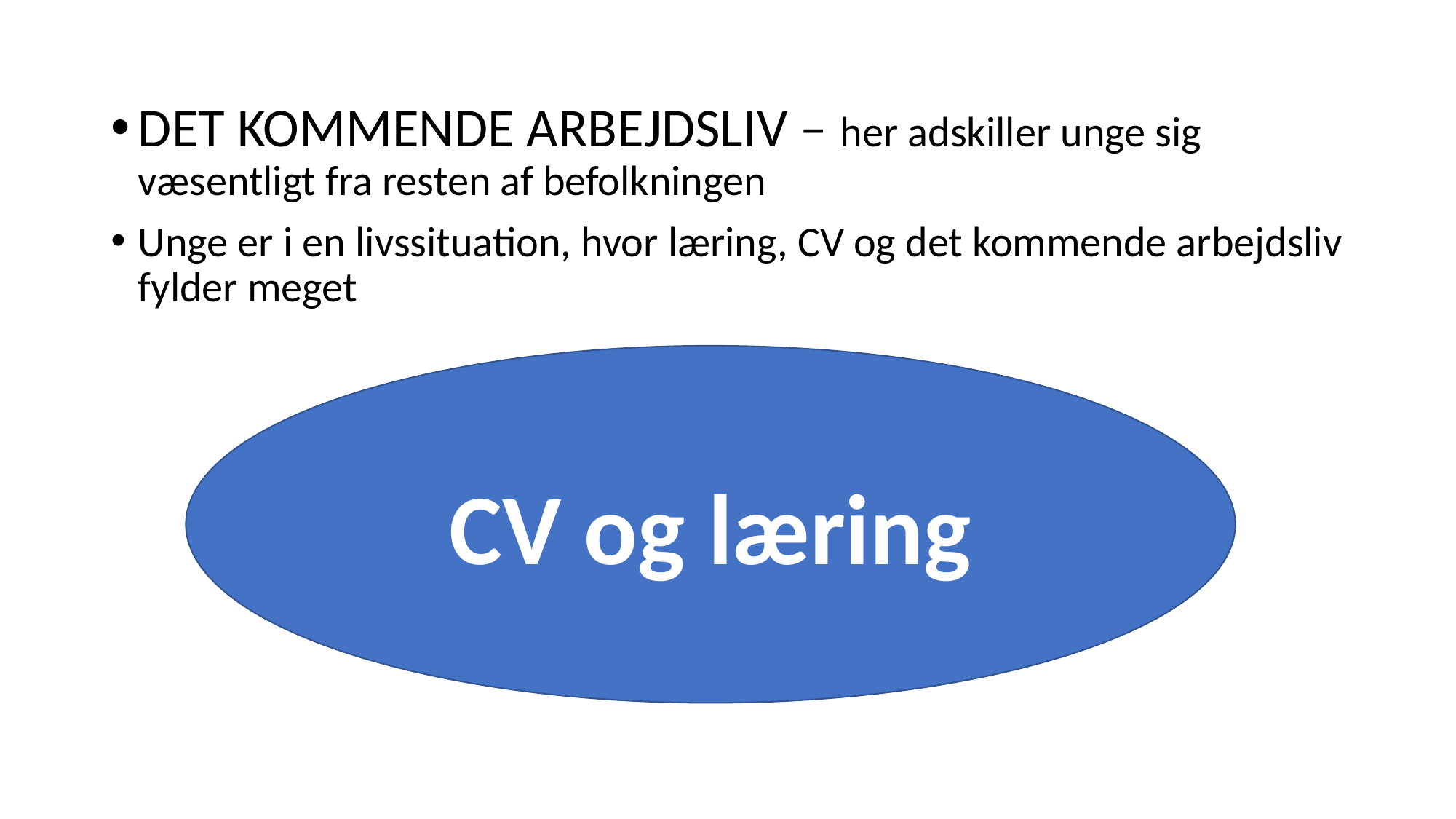

#
DET KOMMENDE ARBEJDSLIV – her adskiller unge sig væsentligt fra resten af befolkningen
Unge er i en livssituation, hvor læring, CV og det kommende arbejdsliv fylder meget
CV og læring